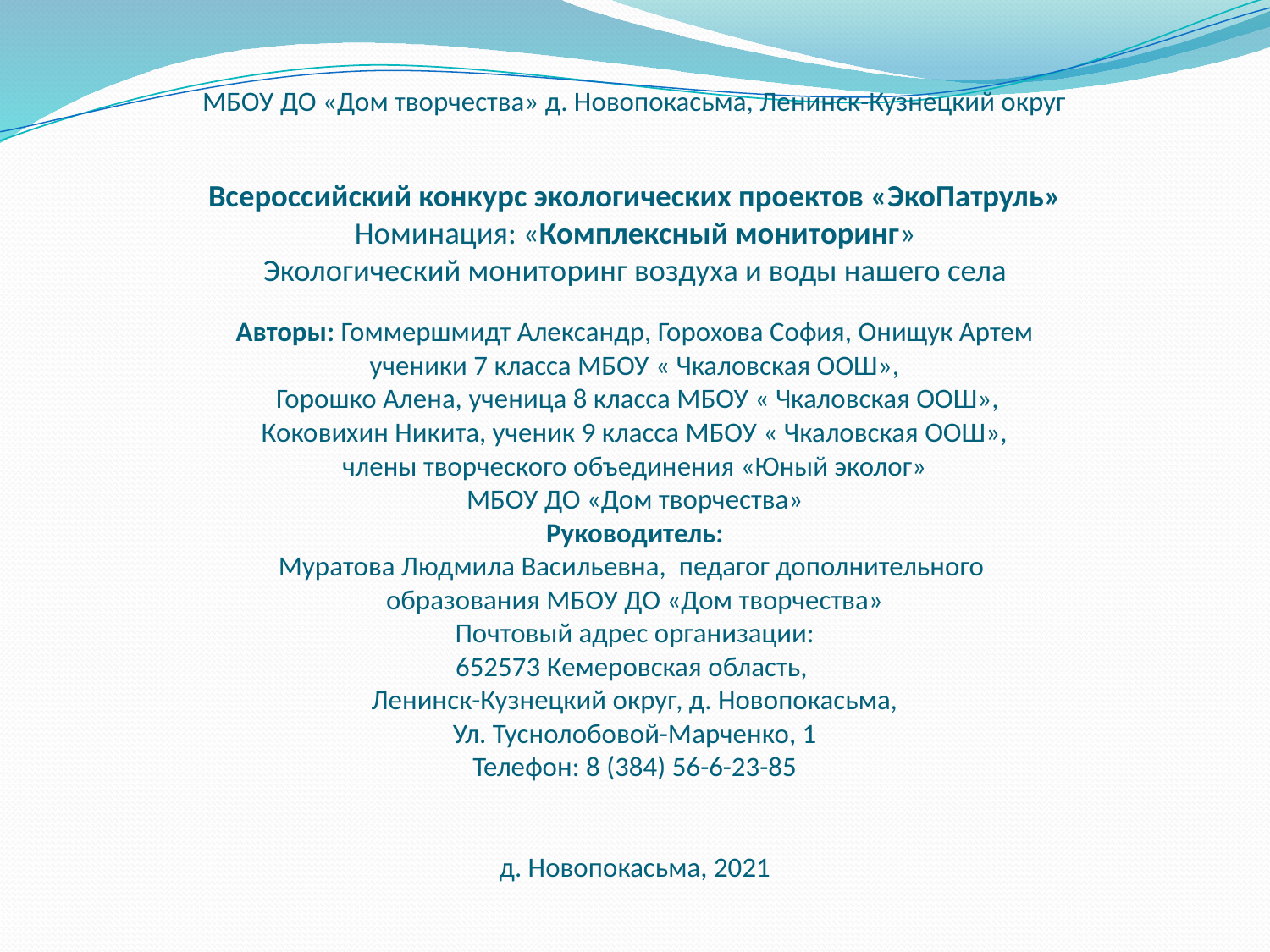

# МБОУ ДО «Дом творчества» д. Новопокасьма, Ленинск-Кузнецкий округ      Всероссийский конкурс экологических проектов «ЭкоПатруль» Номинация: «Комплексный мониторинг» Экологический мониторинг воздуха и воды нашего села Авторы: Гоммершмидт Александр, Горохова София, Онищук Артем ученики 7 класса МБОУ « Чкаловская ООШ», Горошко Алена, ученица 8 класса МБОУ « Чкаловская ООШ», Коковихин Никита, ученик 9 класса МБОУ « Чкаловская ООШ», члены творческого объединения «Юный эколог» МБОУ ДО «Дом творчества» Руководитель: Муратова Людмила Васильевна,  педагог дополнительного образования МБОУ ДО «Дом творчества» Почтовый адрес организации: 652573 Кемеровская область, Ленинск-Кузнецкий округ, д. Новопокасьма, Ул. Туснолобовой-Марченко, 1 Телефон: 8 (384) 56-6-23-85     д. Новопокасьма, 2021